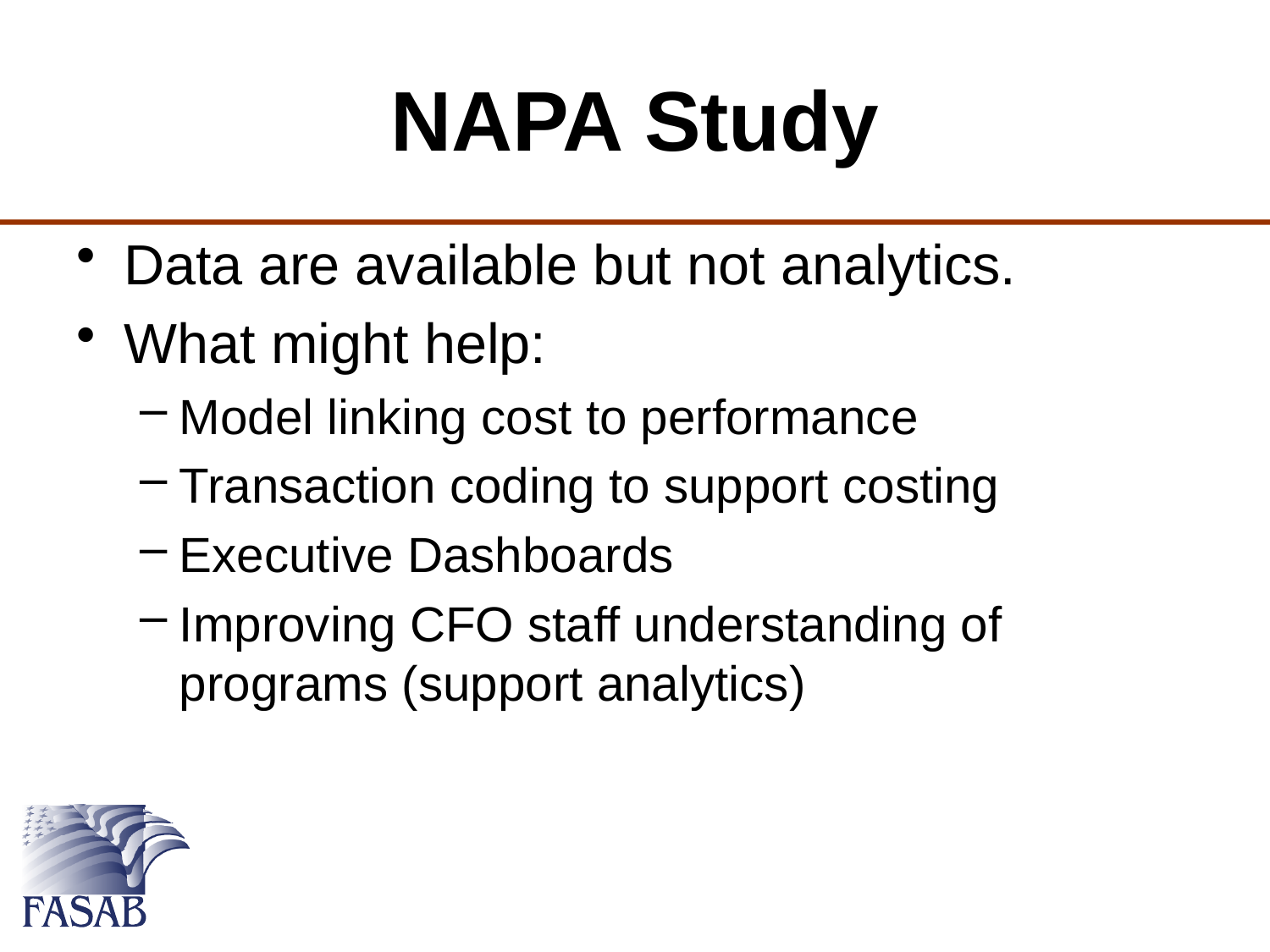

# NAPA Study
Data are available but not analytics.
What might help:
Model linking cost to performance
Transaction coding to support costing
Executive Dashboards
Improving CFO staff understanding of programs (support analytics)